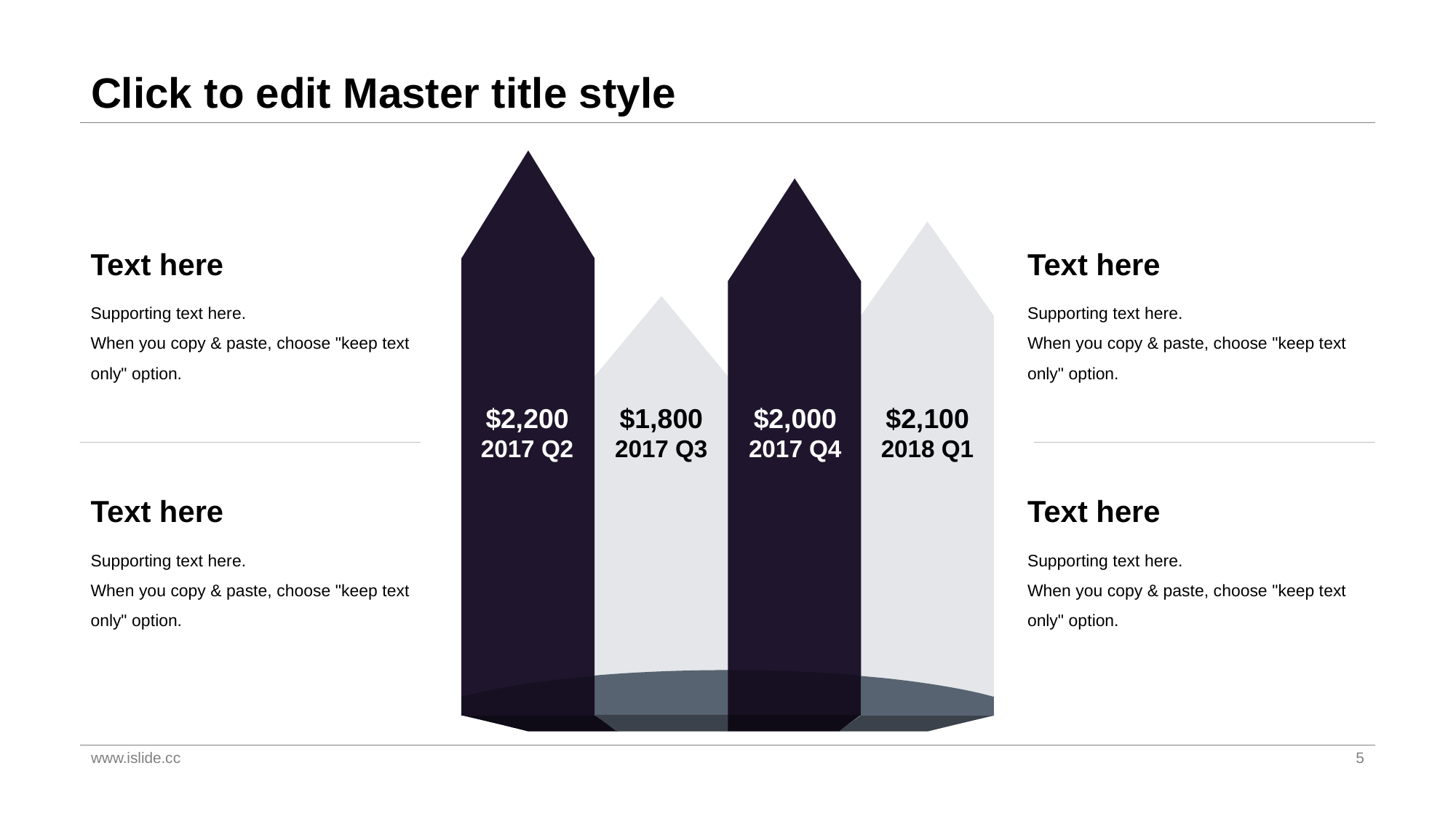

# Click to edit Master title style

Text here
Text here
Supporting text here.
When you copy & paste, choose "keep text only" option.
Supporting text here.
When you copy & paste, choose "keep text only" option.

$2,200
2017 Q2
$1,800
2017 Q3
$2,000
2017 Q4
$2,100
2018 Q1
Text here
Text here
Supporting text here.
When you copy & paste, choose "keep text only" option.
Supporting text here.
When you copy & paste, choose "keep text only" option.

www.islide.cc
5